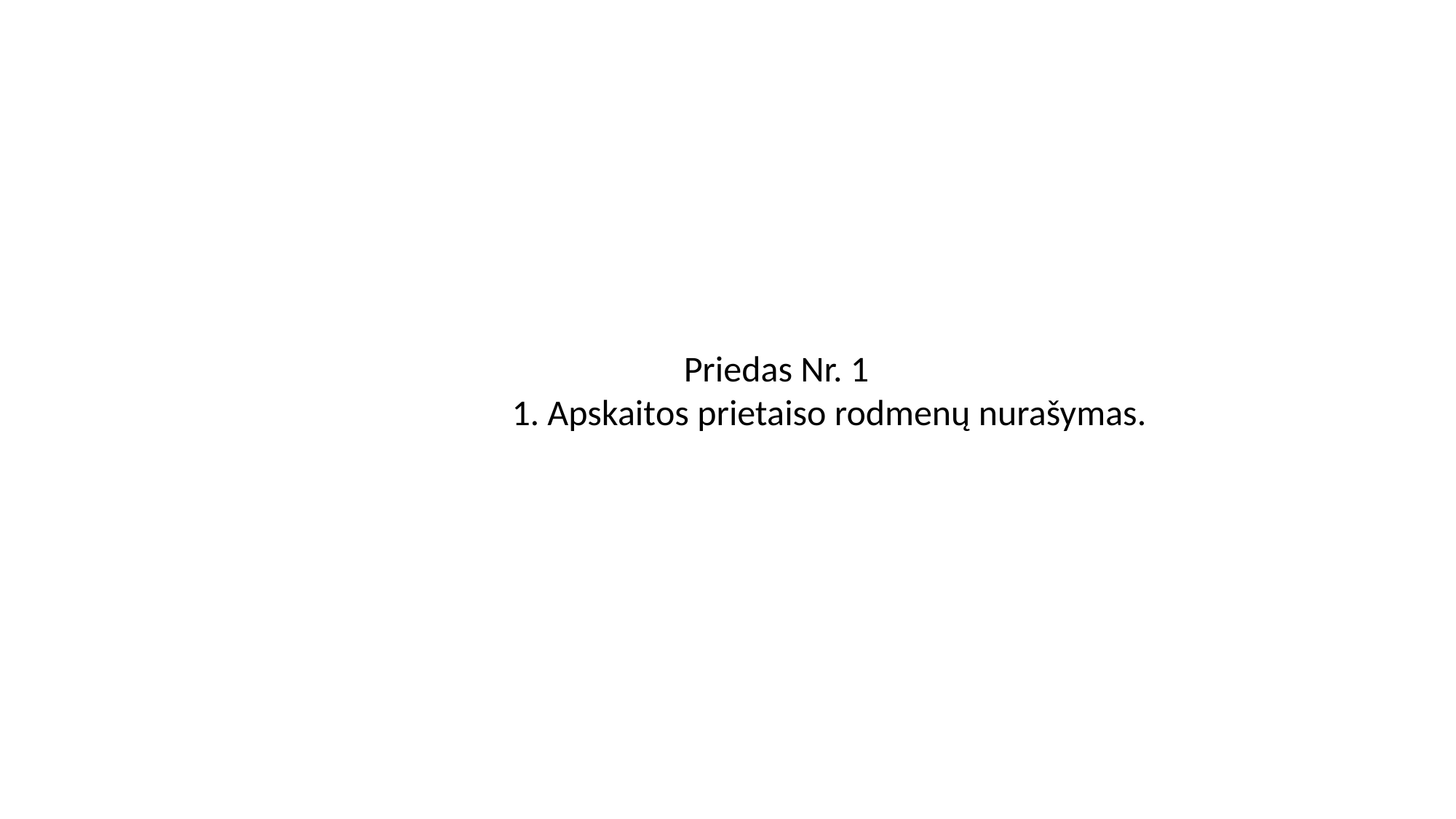

Priedas Nr. 1
       1. Apskaitos prietaiso rodmenų nurašymas.